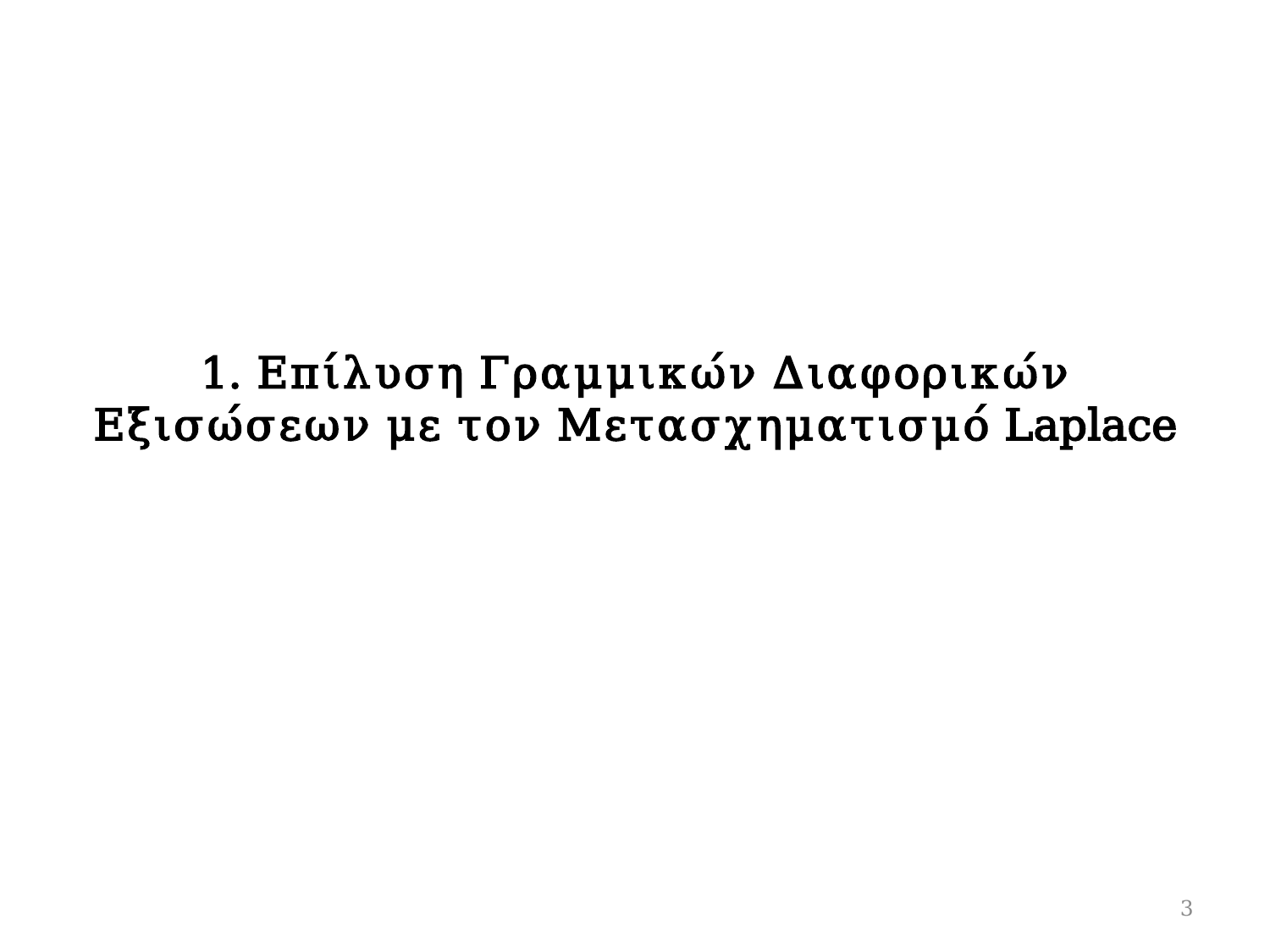

# 1. Επίλυση Γραμμικών Διαφορικών Εξισώσεων με τον Μετασχηματισμό Laplace
3